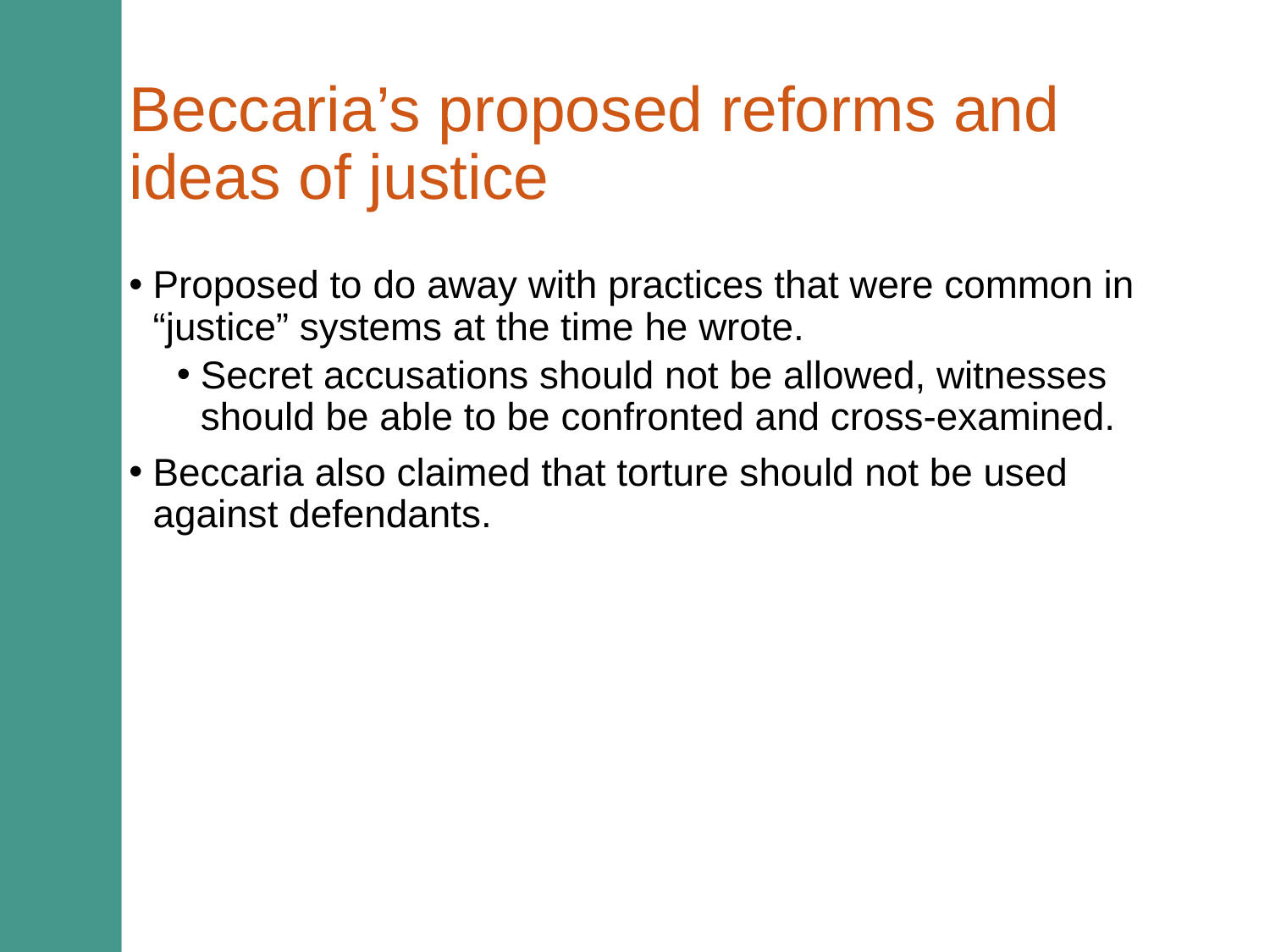

# Beccaria’s proposed reforms and ideas of justice
Proposed to do away with practices that were common in “justice” systems at the time he wrote.
Secret accusations should not be allowed, witnesses should be able to be confronted and cross-examined.
Beccaria also claimed that torture should not be used against defendants.